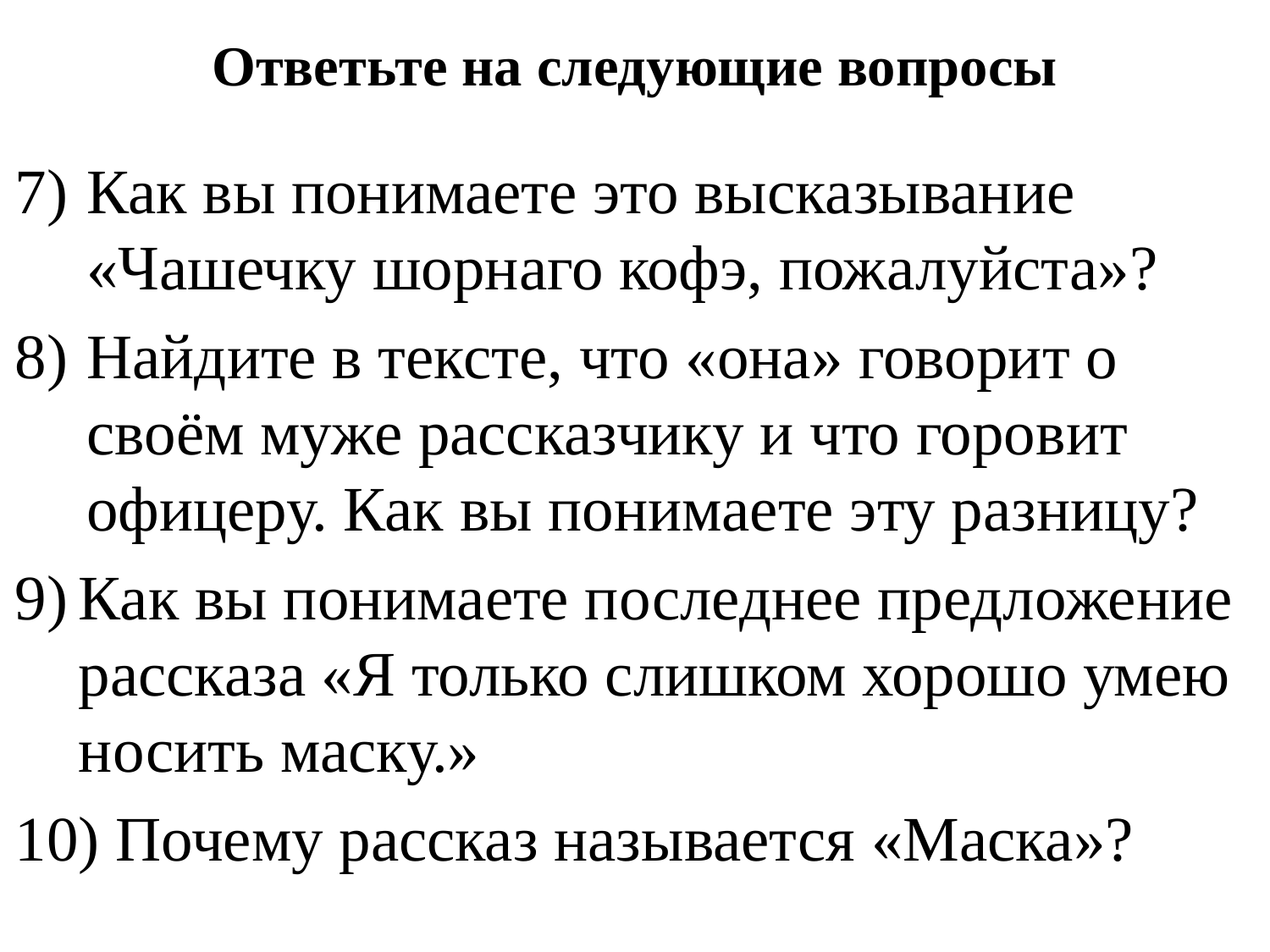

# Ответьте на следующие вопросы
Как вы понимаете это высказывание «Чашечку шорнаго кофэ, пожалуйста»?
Найдите в тексте, что «она» говорит о своём муже рассказчику и что горовит офицеру. Как вы понимаете эту разницу?
Как вы понимаете последнее предложение рассказа «Я только слишком хорошо умею носить маску.»
 Почему рассказ называется «Маска»?